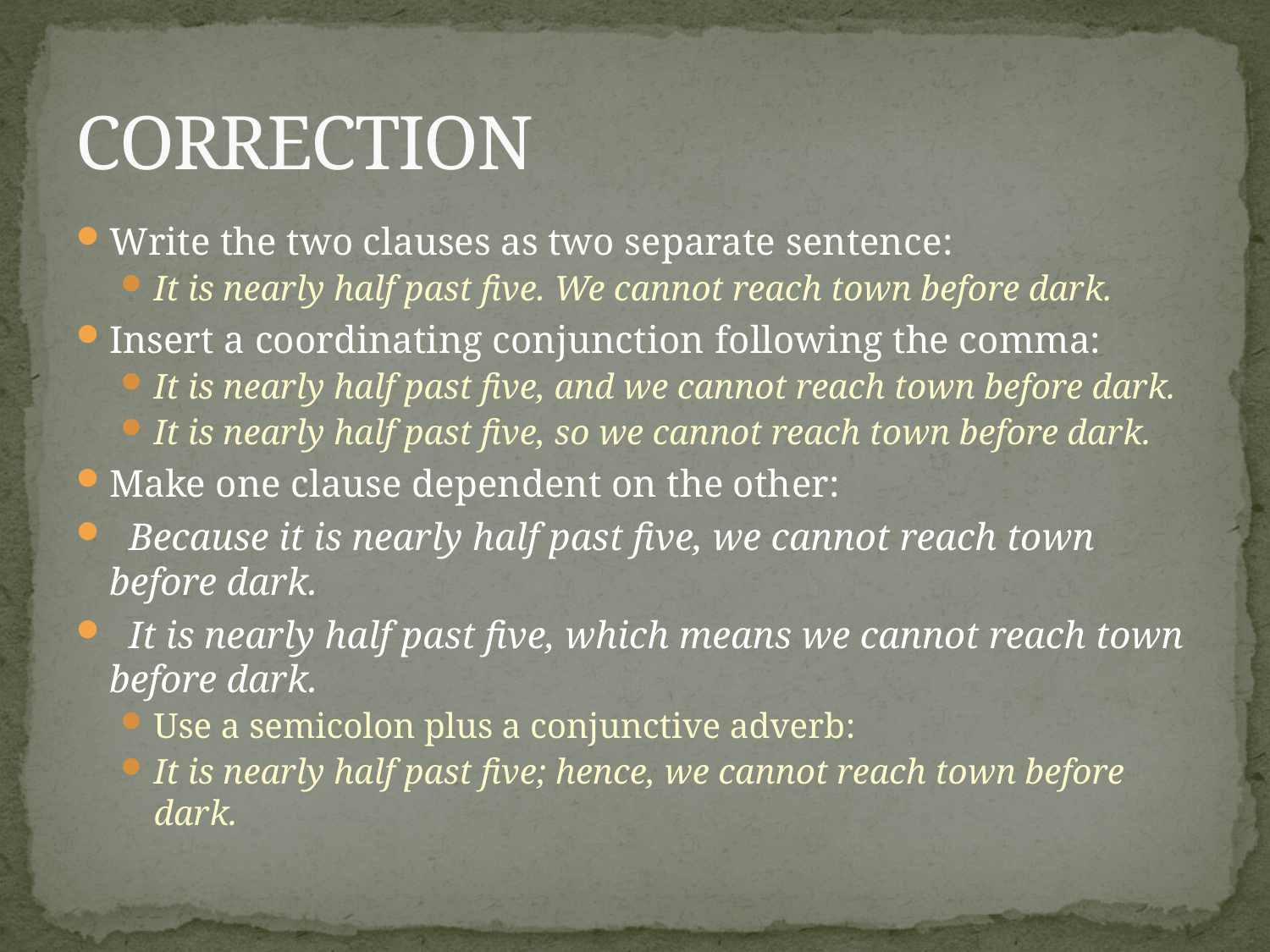

# CORRECTION
Write the two clauses as two separate sentence:
It is nearly half past five. We cannot reach town before dark.
Insert a coordinating conjunction following the comma:
It is nearly half past five, and we cannot reach town before dark.
It is nearly half past five, so we cannot reach town before dark.
Make one clause dependent on the other:
  Because it is nearly half past five, we cannot reach town before dark.
  It is nearly half past five, which means we cannot reach town before dark.
Use a semicolon plus a conjunctive adverb:
It is nearly half past five; hence, we cannot reach town before dark.